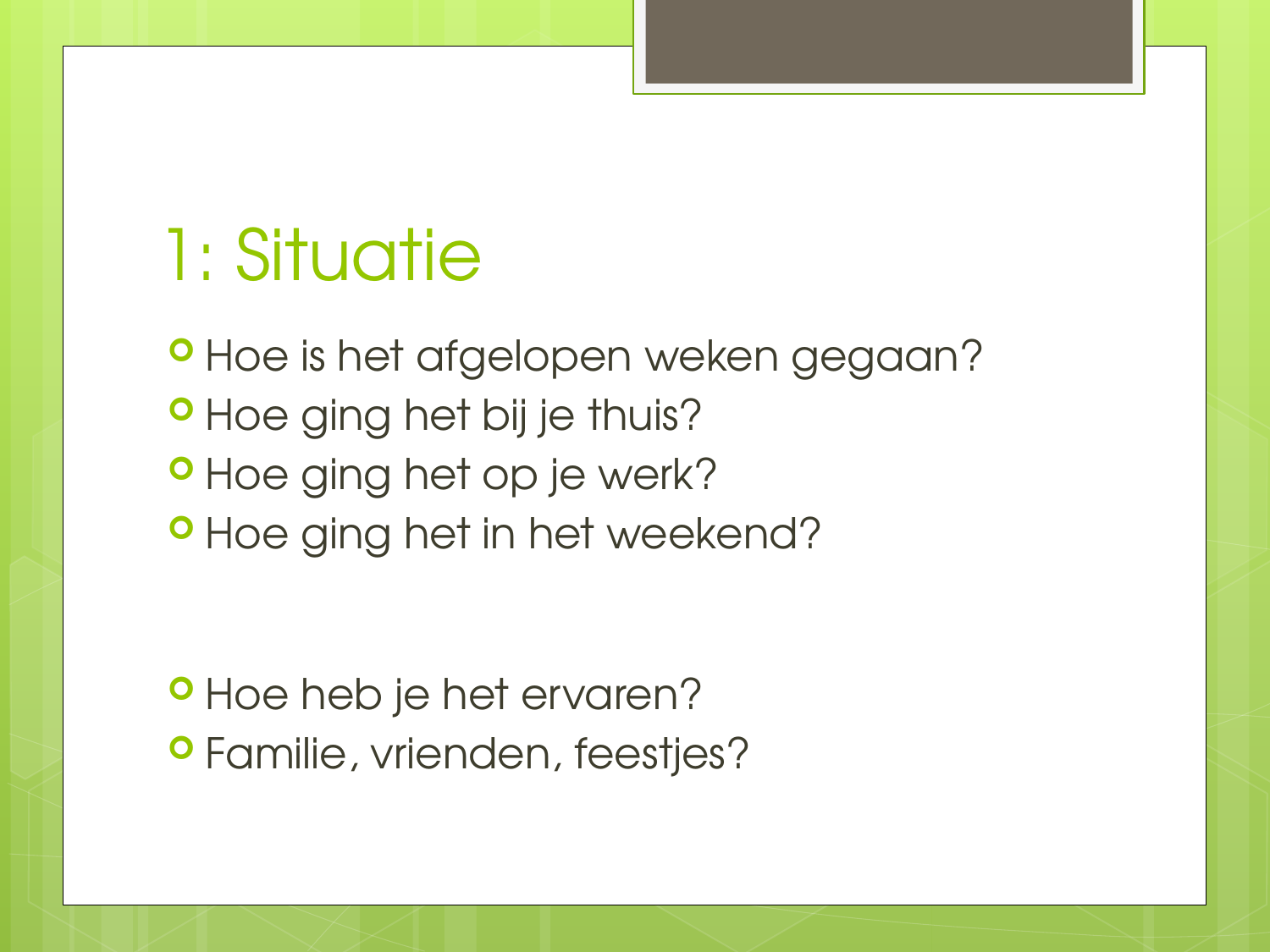

# 1: Situatie
Hoe is het afgelopen weken gegaan?
Hoe ging het bij je thuis?
Hoe ging het op je werk?
Hoe ging het in het weekend?
Hoe heb je het ervaren?
Familie, vrienden, feestjes?